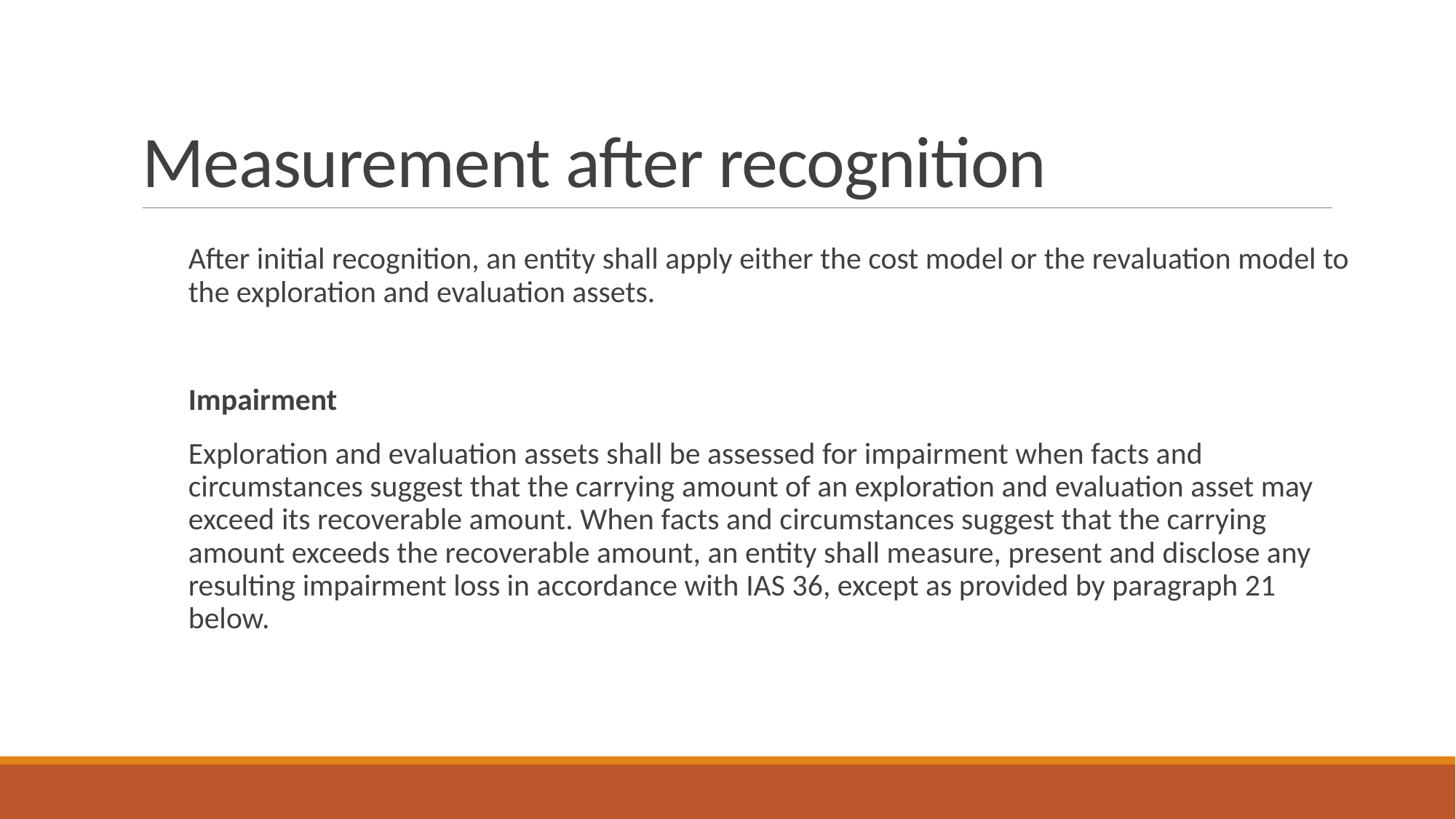

# Measurement after recognition
After initial recognition, an entity shall apply either the cost model or the revaluation model to the exploration and evaluation assets.

Impairment
Exploration and evaluation assets shall be assessed for impairment when facts and circumstances suggest that the carrying amount of an exploration and evaluation asset may exceed its recoverable amount. When facts and circumstances suggest that the carrying amount exceeds the recoverable amount, an entity shall measure, present and disclose any resulting impairment loss in accordance with IAS 36, except as provided by paragraph 21 below.